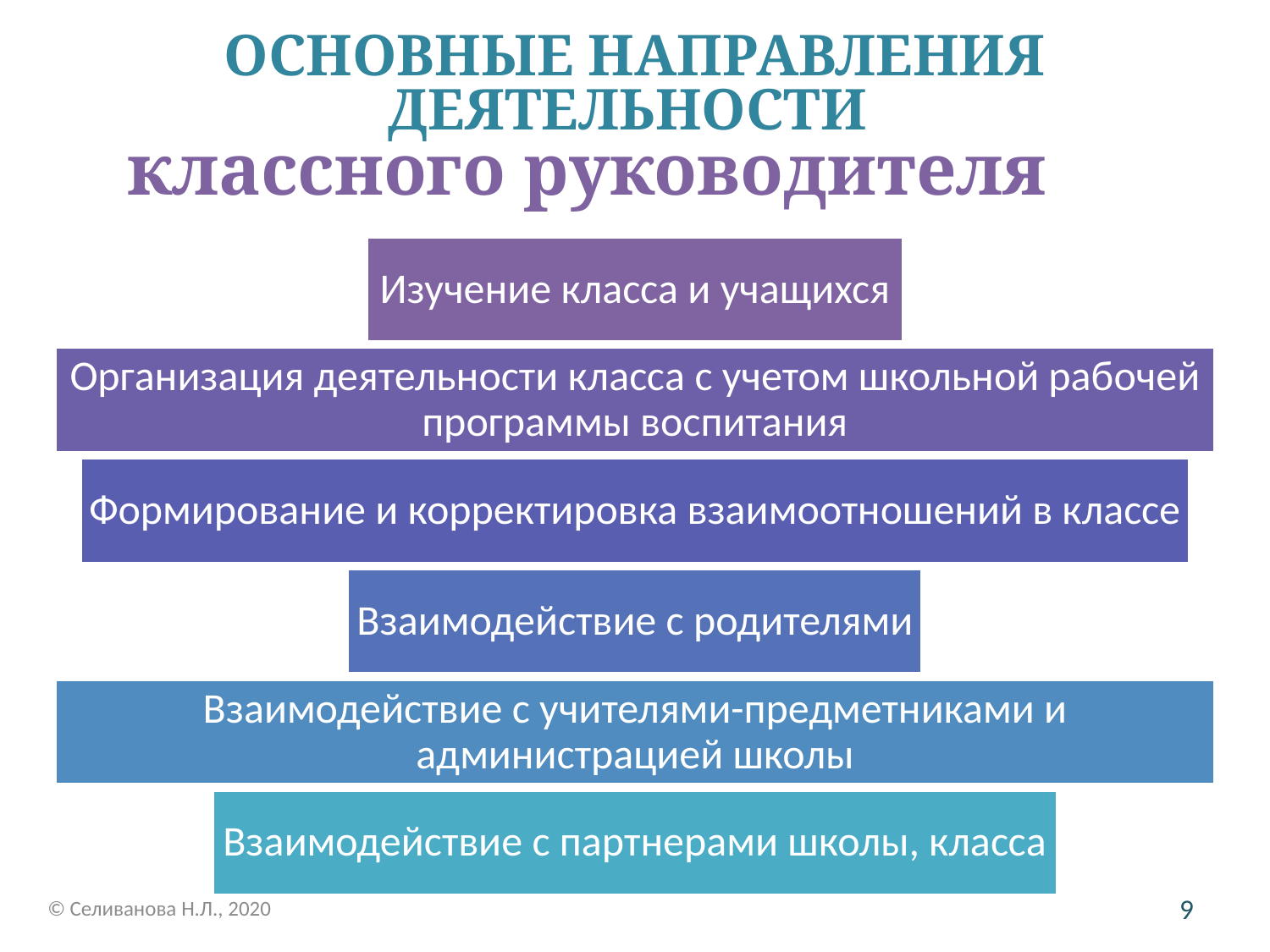

ОСНОВНЫЕ НАПРАВЛЕНИЯ ДЕЯТЕЛЬНОСТИ
классного руководителя
Изучение класса и учащихся
Организация деятельности класса с учетом школьной рабочей программы воспитания
Формирование и корректировка взаимоотношений в классе
Взаимодействие с родителями
Взаимодействие с учителями-предметниками и администрацией школы
Взаимодействие с партнерами школы, класса
© Селиванова Н.Л., 2020
9